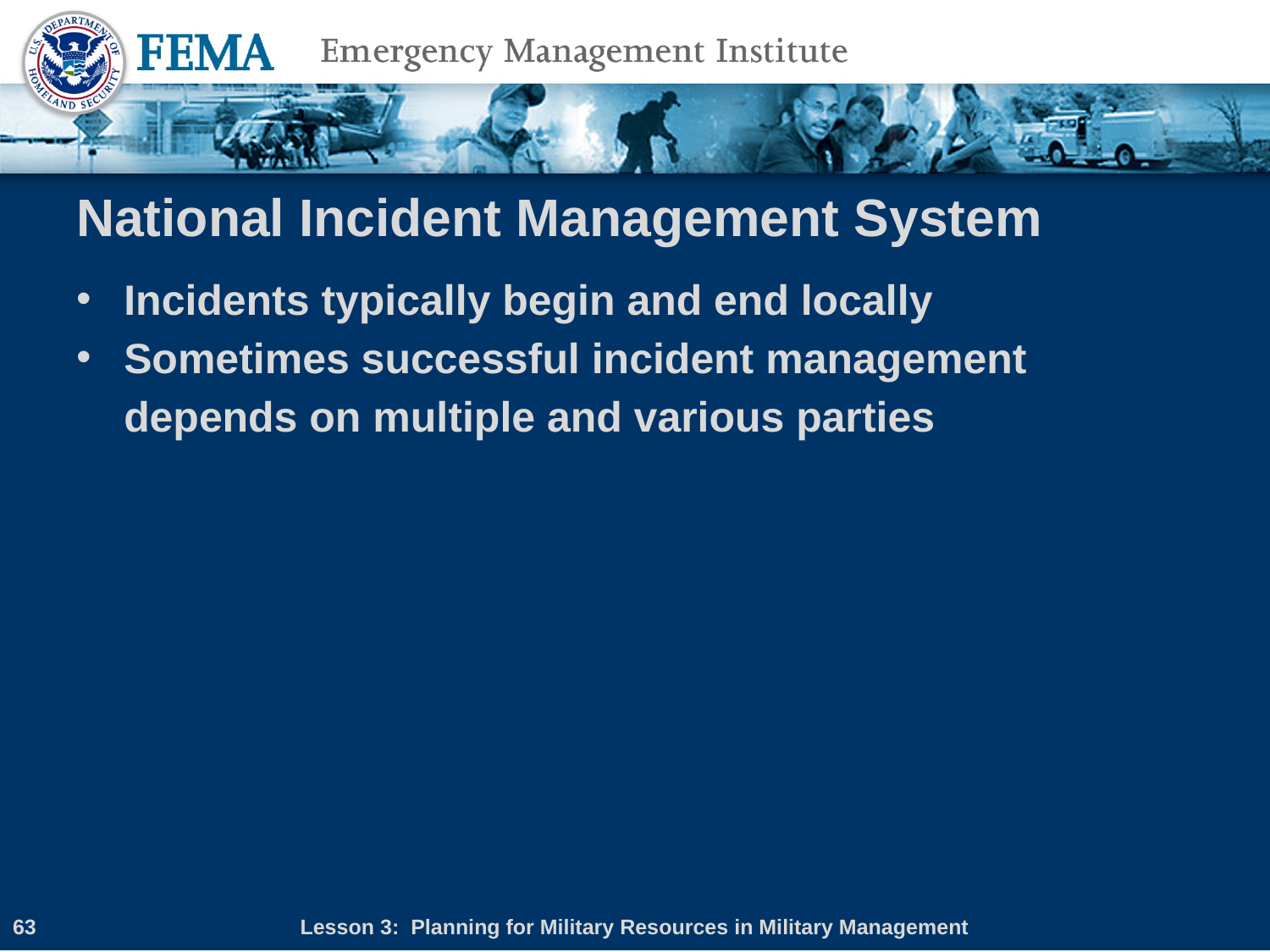

# National Incident Management System
Incidents typically begin and end locally
Sometimes successful incident management depends on multiple and various parties
63
Lesson 3:  Planning for Military Resources in Military Management